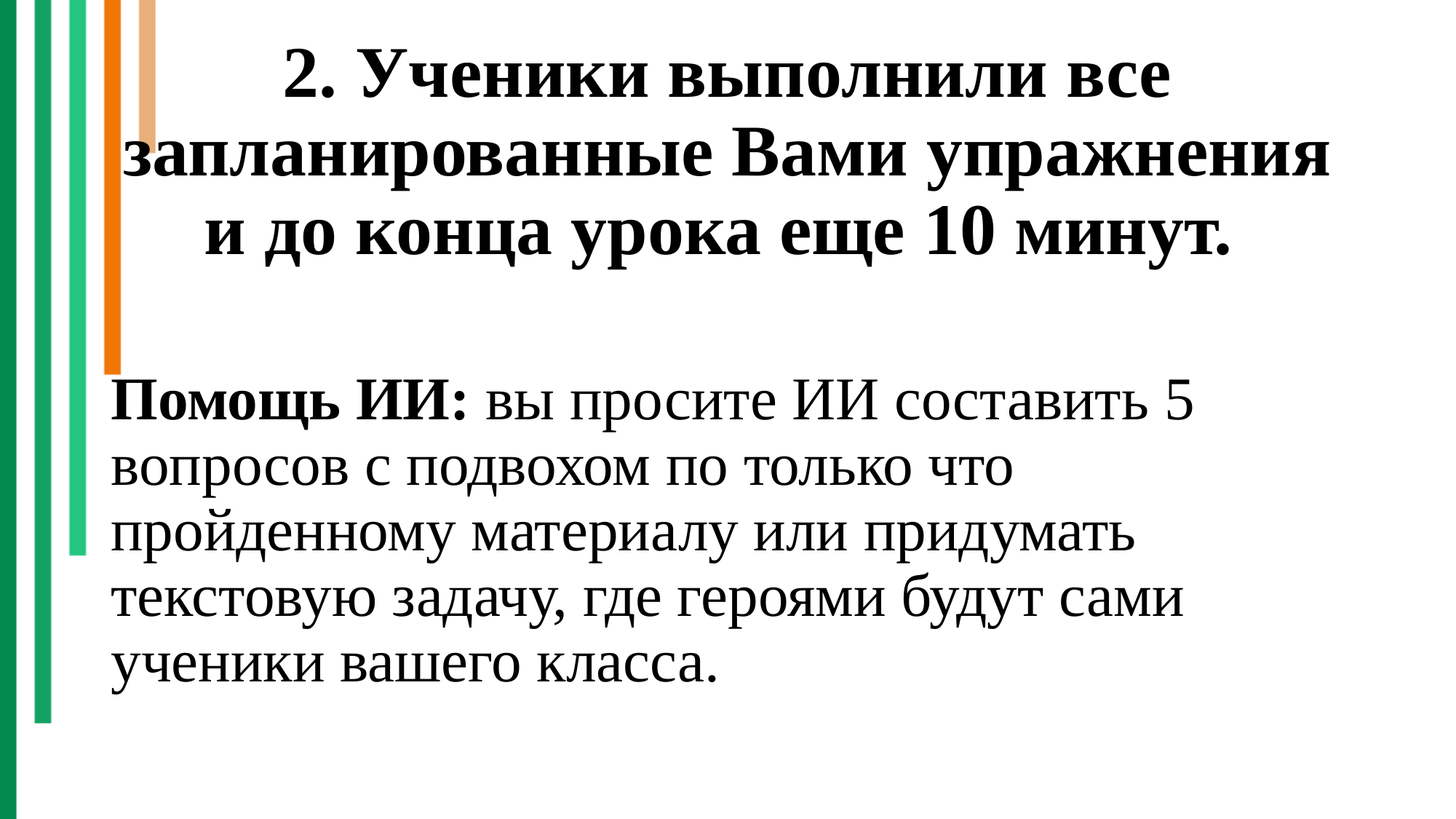

# 2. Ученики выполнили все запланированные Вами упражнения и до конца урока еще 10 минут.
Помощь ИИ: вы просите ИИ составить 5 вопросов с подвохом по только что пройденному материалу или придумать текстовую задачу, где героями будут сами ученики вашего класса.